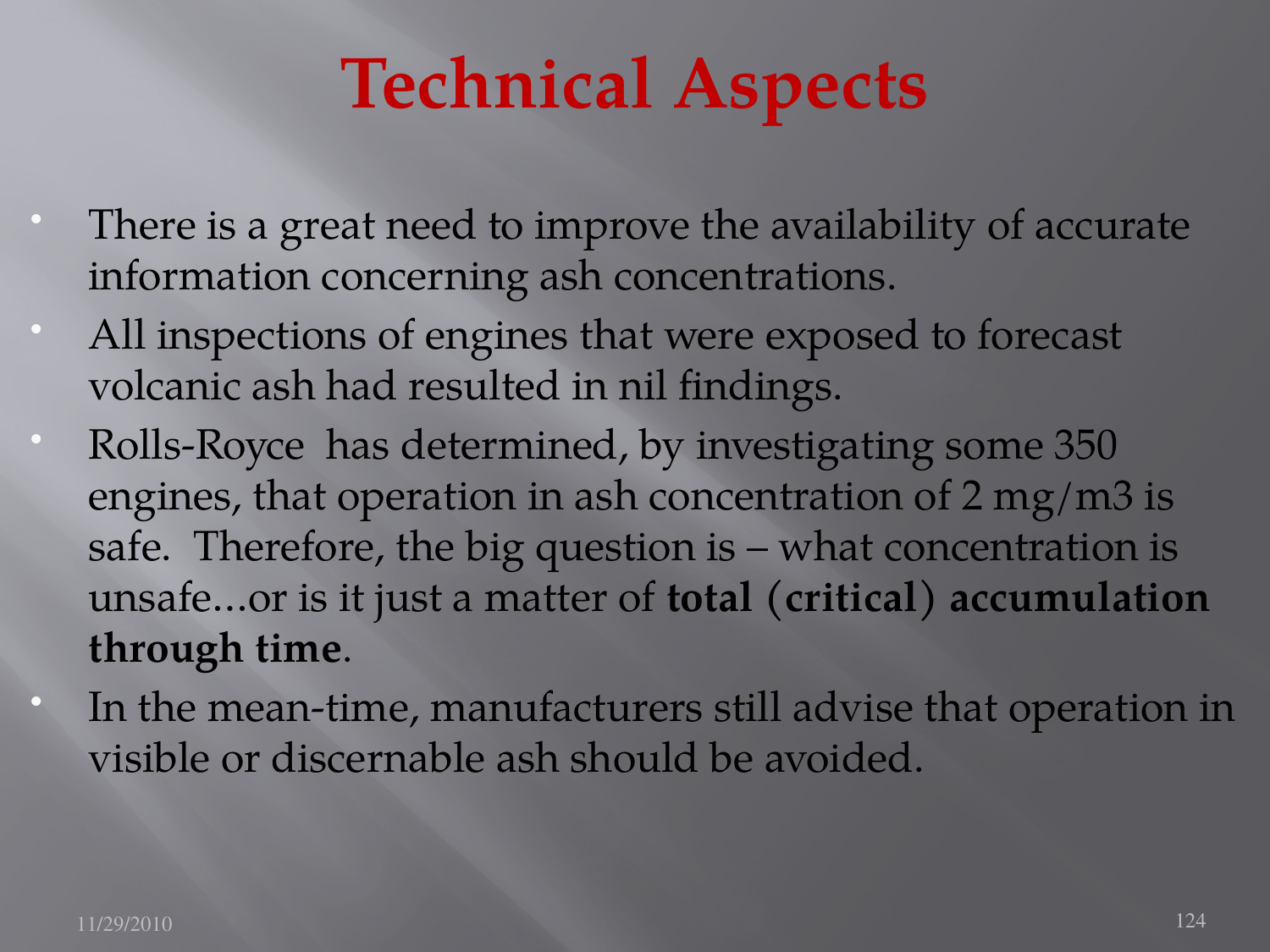

# Technical Aspects
There is a great need to improve the availability of accurate information concerning ash concentrations.
All inspections of engines that were exposed to forecast volcanic ash had resulted in nil findings.
Rolls-Royce  has determined, by investigating some 350 engines, that operation in ash concentration of 2 mg/m3 is safe.  Therefore, the big question is – what concentration is unsafe…or is it just a matter of total (critical) accumulation through time.
In the mean-time, manufacturers still advise that operation in visible or discernable ash should be avoided.
11/29/2010
124